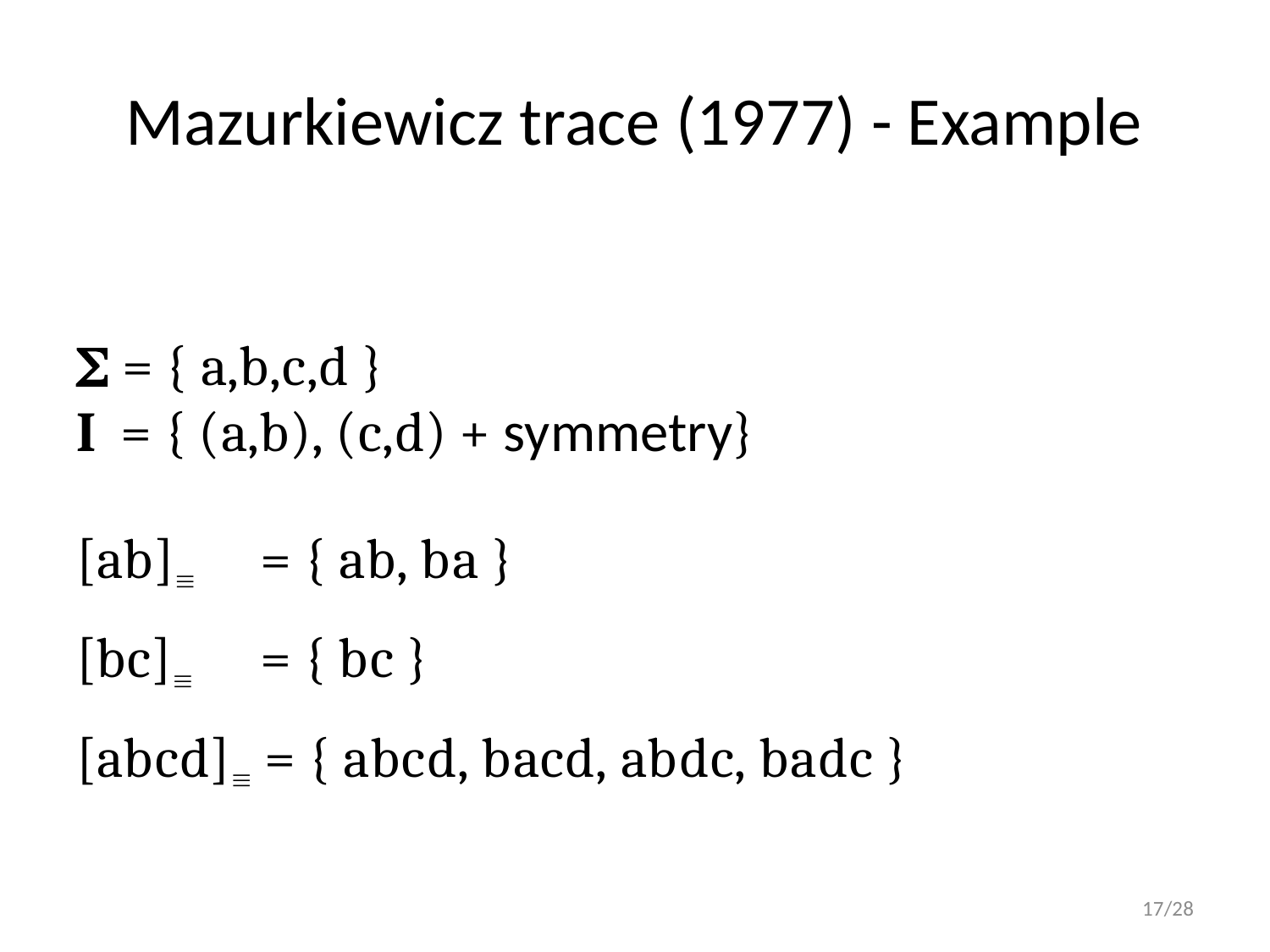

# Mazurkiewicz trace (1977) - Example
Σ = { a,b,c,d }
I  = { (a,b), (c,d) + symmetry}

[ab]≡                                           = { ab, ba }

[bc]≡                                             = { bc }

[abcd]≡        = { abcd, bacd, abdc, badc }

17/28